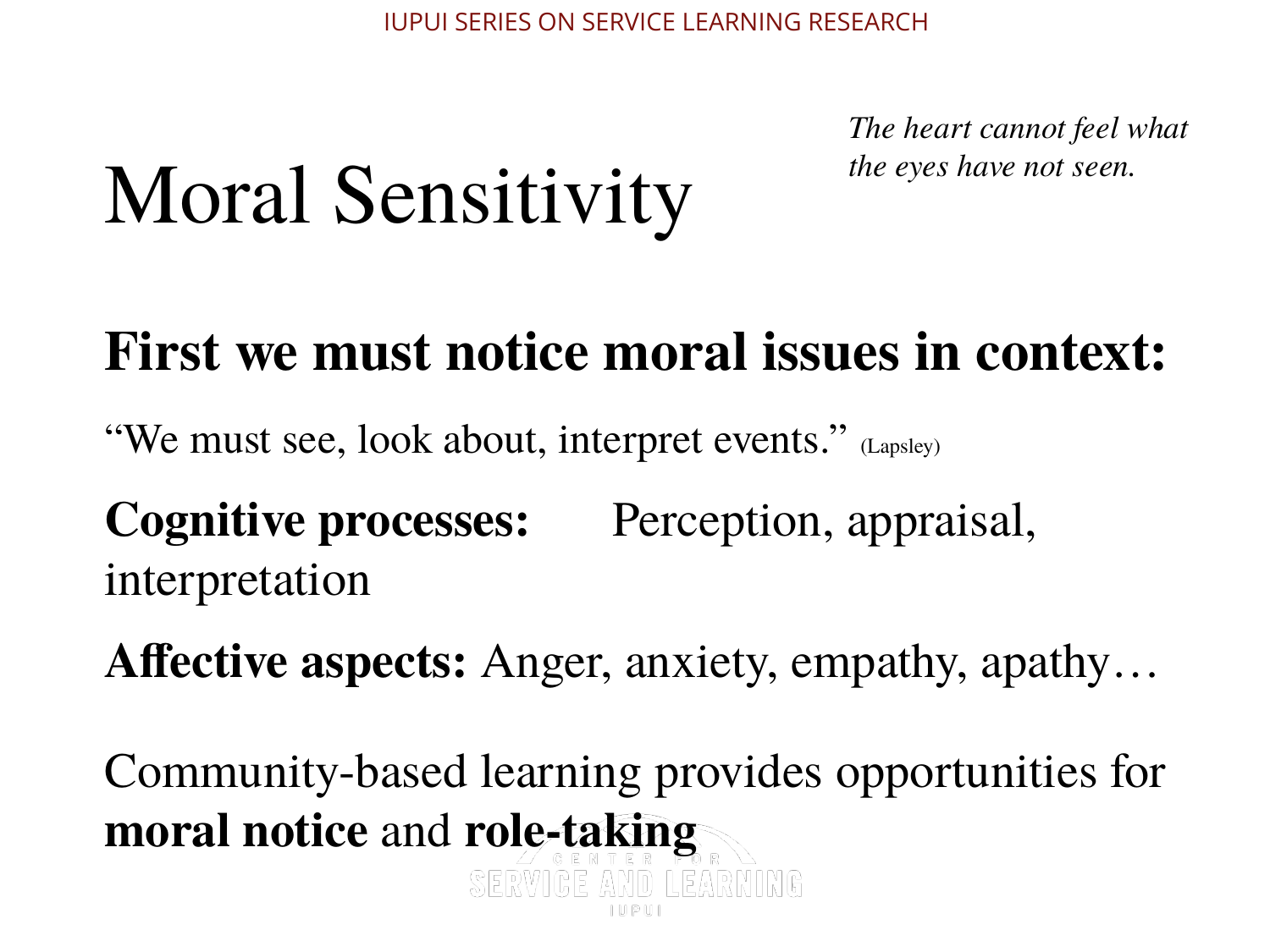

IUPUI SERIES ON SERVICE LEARNING RESEARCH
The heart cannot feel what the eyes have not seen.
Moral Sensitivity
First we must notice moral issues in context:

“We must see, look about, interpret events.” (Lapsley)

Cognitive processes: 	Perception, appraisal, interpretation

Affective aspects: Anger, anxiety, empathy, apathy…

Community-based learning provides opportunities for moral notice and role-taking